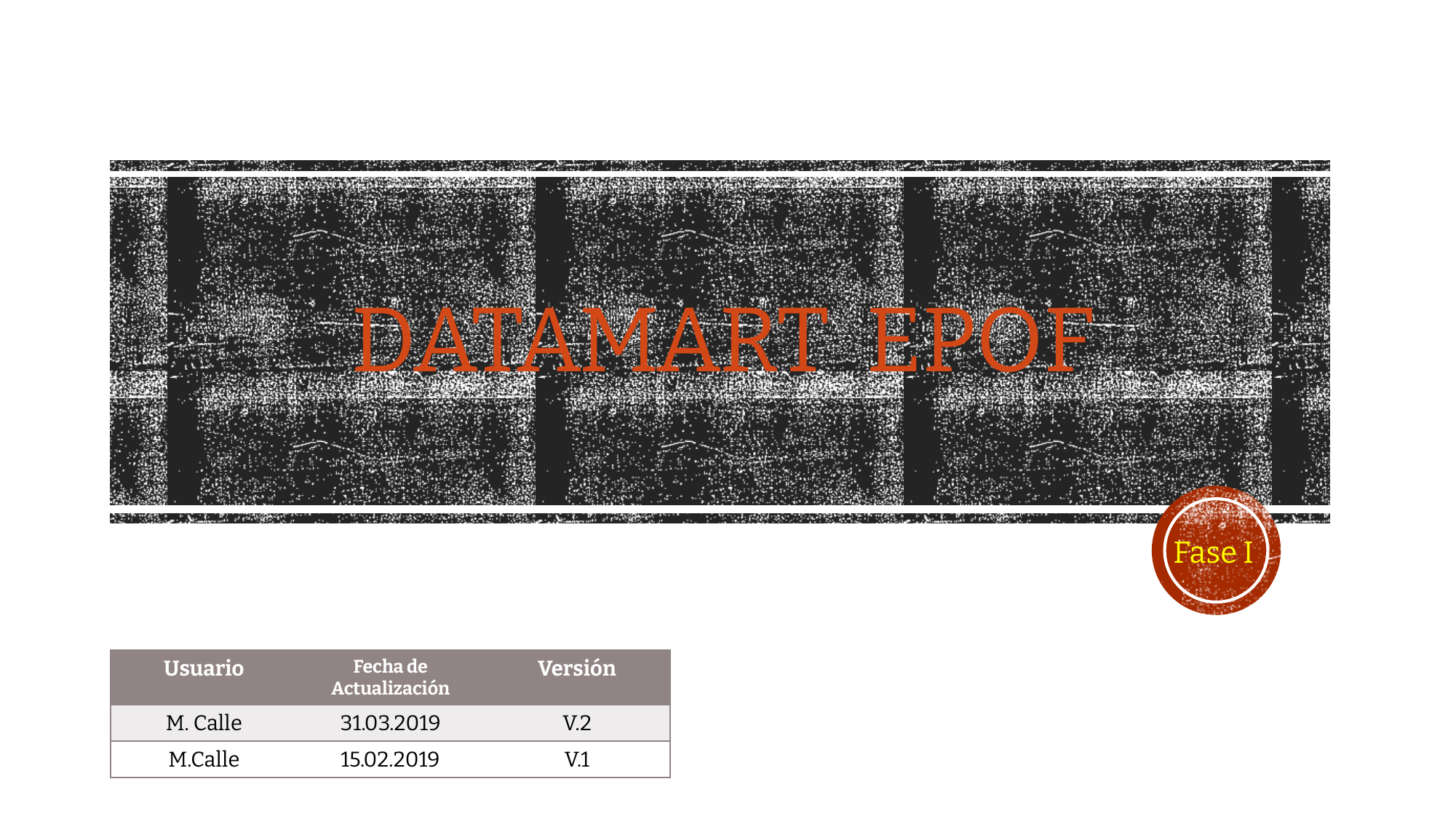

DATAMART  EPOF
 Fase I
| Usuario | Fecha de Actualización | Versión |
| --- | --- | --- |
| M. Calle | 31.03.2019 | V.2 |
| M.Calle | 15.02.2019 | V.1 |